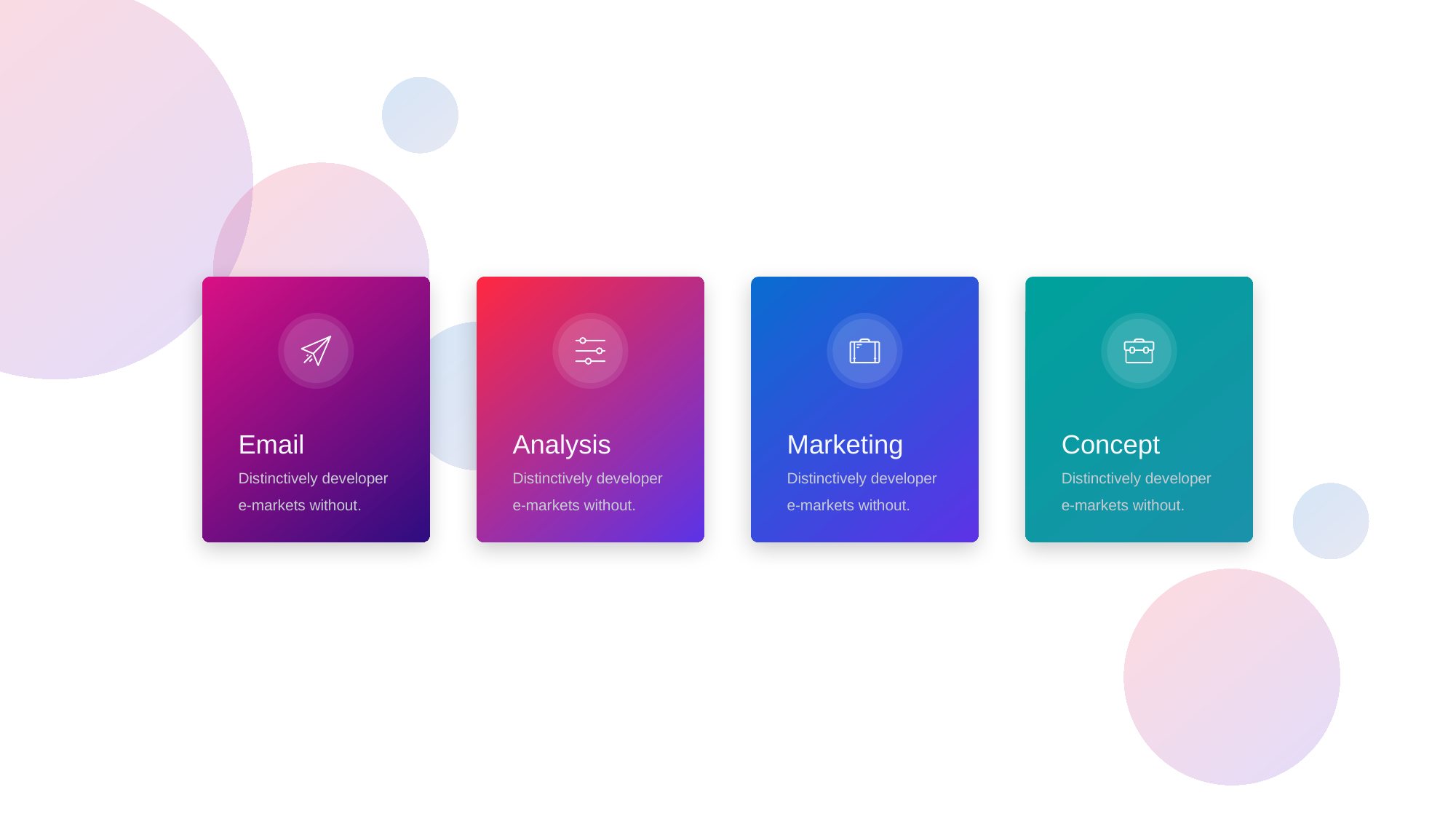

19

Email
Distinctively developer
e-markets without.
Analysis
Distinctively developer
e-markets without.
Marketing
Distinctively developer
e-markets without.
Concept
Distinctively developer
e-markets without.